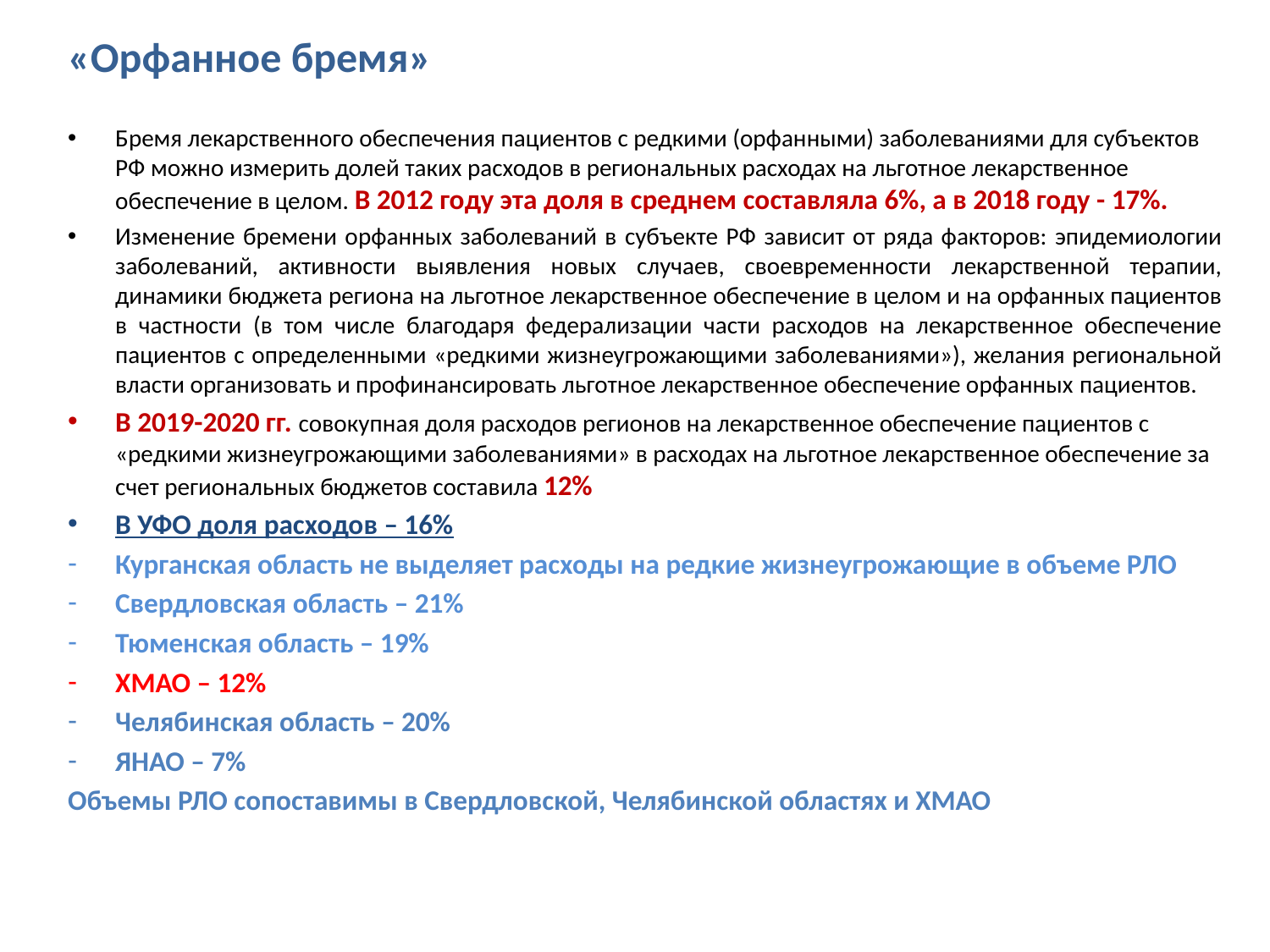

# «Орфанное бремя»
Бремя лекарственного обеспечения пациентов с редкими (орфанными) заболеваниями для субъектов РФ можно измерить долей таких расходов в региональных расходах на льготное лекарственное обеспечение в целом. В 2012 году эта доля в среднем составляла 6%, а в 2018 году - 17%.
Изменение бремени орфанных заболеваний в субъекте РФ зависит от ряда факторов: эпидемиологии заболеваний, активности выявления новых случаев, своевременности лекарственной терапии, динамики бюджета региона на льготное лекарственное обеспечение в целом и на орфанных пациентов в частности (в том числе благодаря федерализации части расходов на лекарственное обеспечение пациентов с определенными «редкими жизнеугрожающими заболеваниями»), желания региональной власти организовать и профинансировать льготное лекарственное обеспечение орфанных пациентов.
В 2019-2020 гг. совокупная доля расходов регионов на лекарственное обеспечение пациентов с «редкими жизнеугрожающими заболеваниями» в расходах на льготное лекарственное обеспечение за счет региональных бюджетов составила 12%
В УФО доля расходов – 16%
Курганская область не выделяет расходы на редкие жизнеугрожающие в объеме РЛО
Свердловская область – 21%
Тюменская область – 19%
ХМАО – 12%
Челябинская область – 20%
ЯНАО – 7%
Объемы РЛО сопоставимы в Свердловской, Челябинской областях и ХМАО